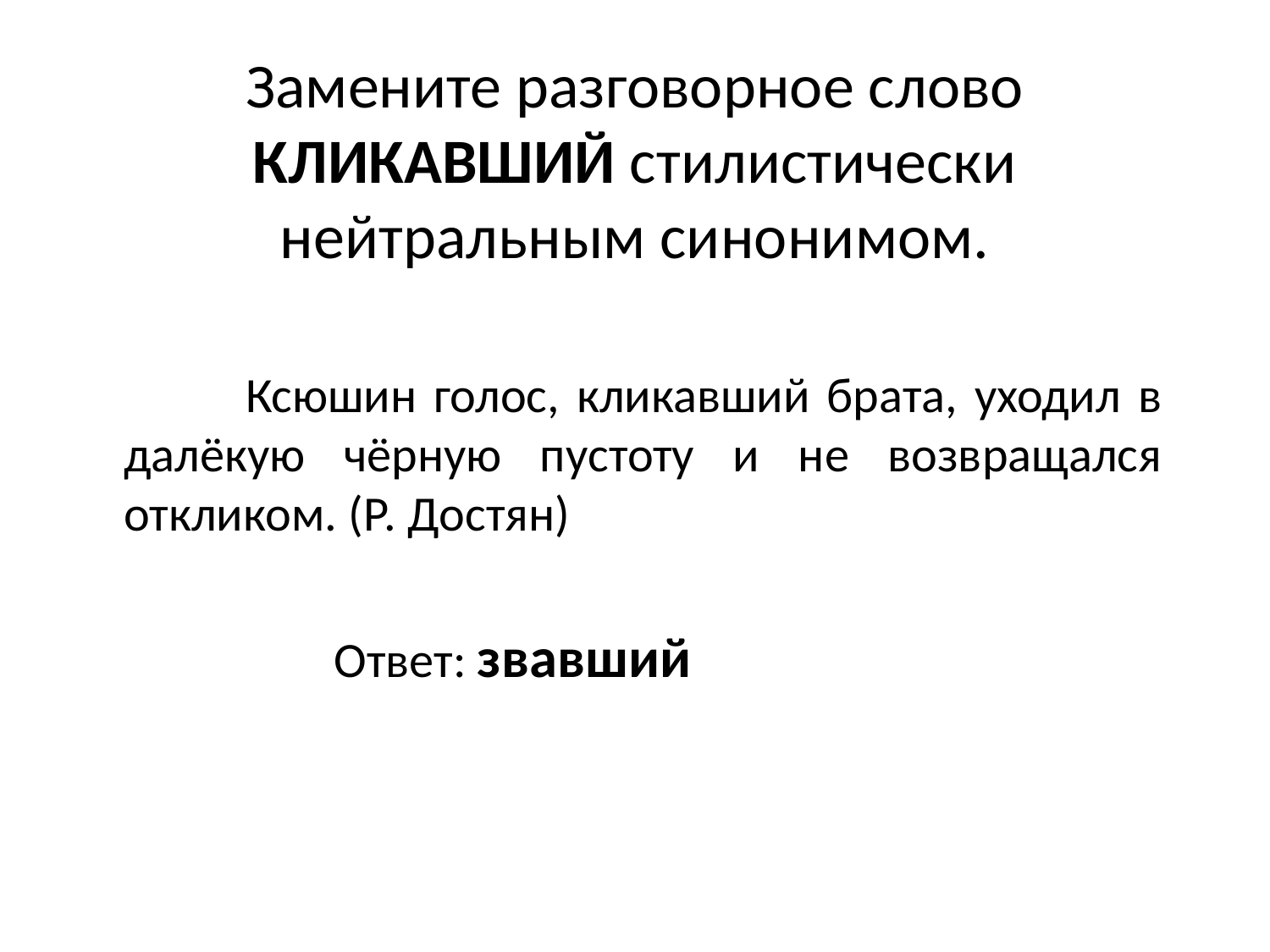

# Замените разговорное слово КЛИКАВШИЙ стилистически нейтральным синонимом.
          Ксюшин голос, кликавший брата, уходил в далёкую чёрную пустоту и не возвращался откликом. (Р. Достян)

                       Ответ: звавший